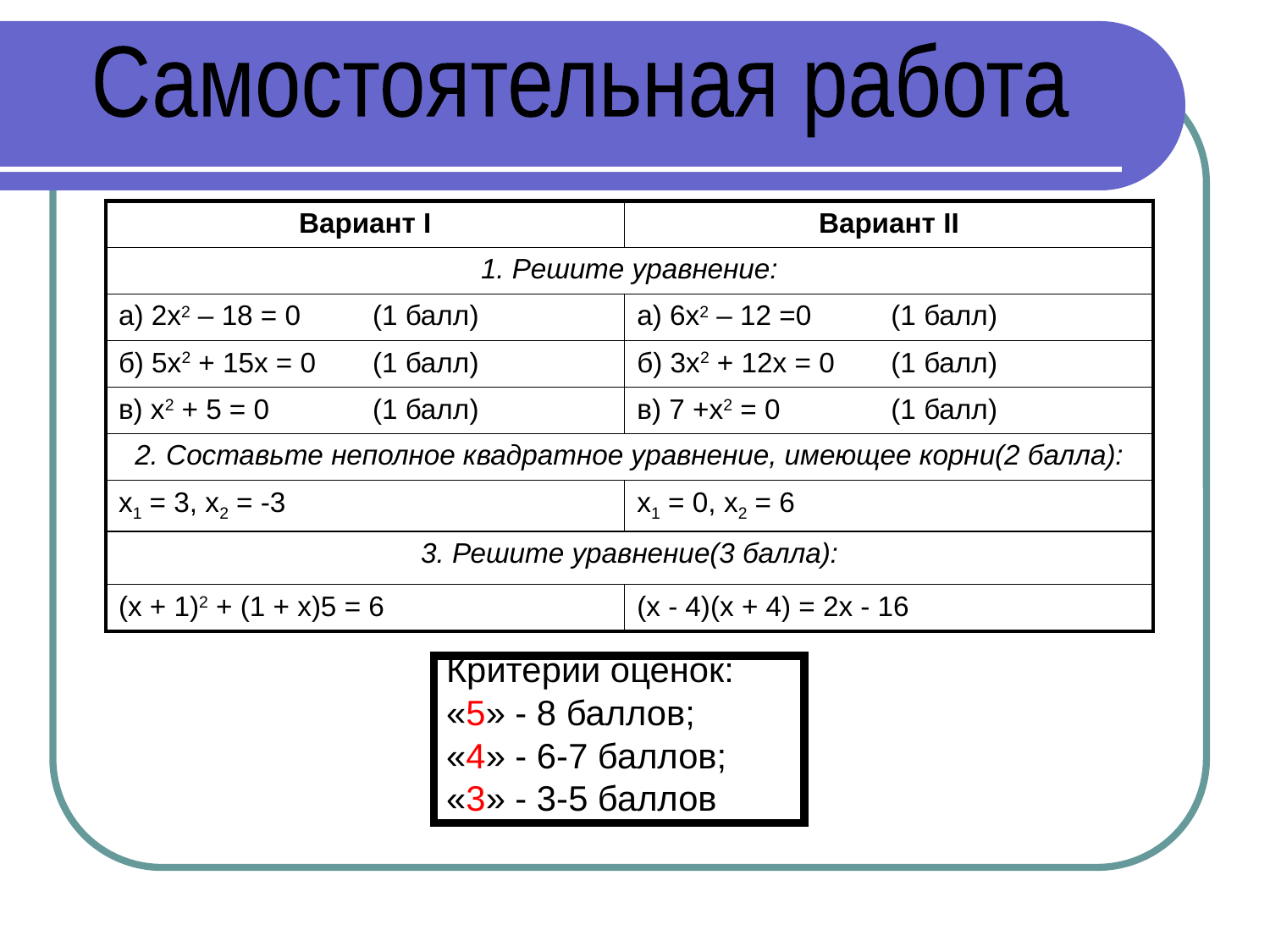

Самостоятельная работа
| Вариант I | Вариант II |
| --- | --- |
| 1. Решите уравнение: |  |
| а) 2x2 – 18 = 0 (1 балл) | а) 6x2 – 12 =0 (1 балл) |
| б) 5x2 + 15x = 0 (1 балл) | б) 3x2 + 12x = 0 (1 балл) |
| в) x2 + 5 = 0 (1 балл) | в) 7 +x2 = 0 (1 балл) |
| 2. Составьте неполное квадратное уравнение, имеющее корни(2 балла): |  |
| x1 = 3, x2 = -3 | x1 = 0, x2 = 6 |
| 3. Решите уравнение(3 балла): |  |
| (x + 1)2 + (1 + x)5 = 6 | (x - 4)(x + 4) = 2x - 16 |
Критерии оценок:
«5» - 8 баллов;
«4» - 6-7 баллов;
«3» - 3-5 баллов